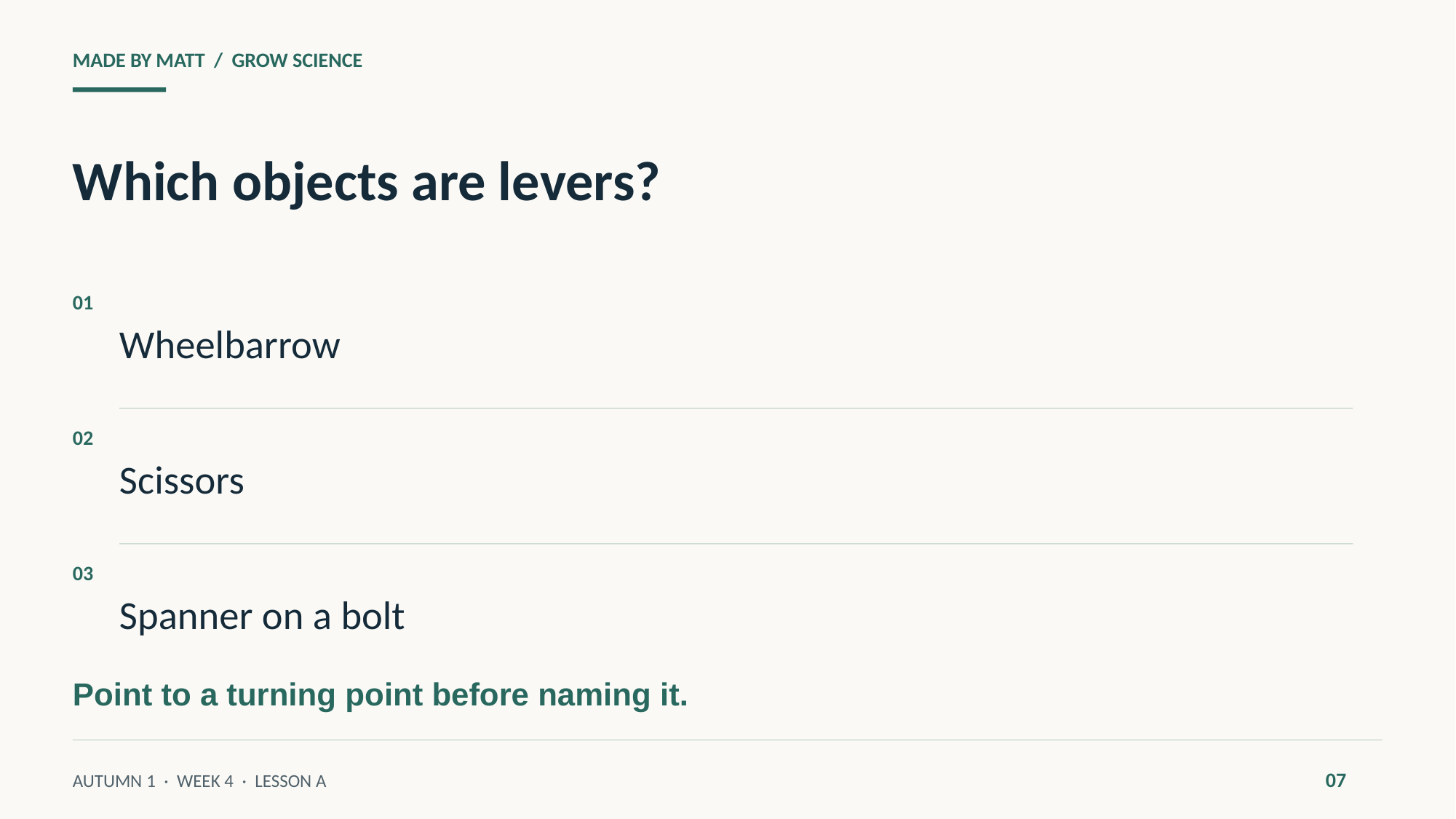

MADE BY MATT  /  GROW SCIENCE

Which objects are levers?
Wheelbarrow
01

Scissors
02

Spanner on a bolt
03
Point to a turning point before naming it.

07
AUTUMN 1  ·  WEEK 4  ·  LESSON A